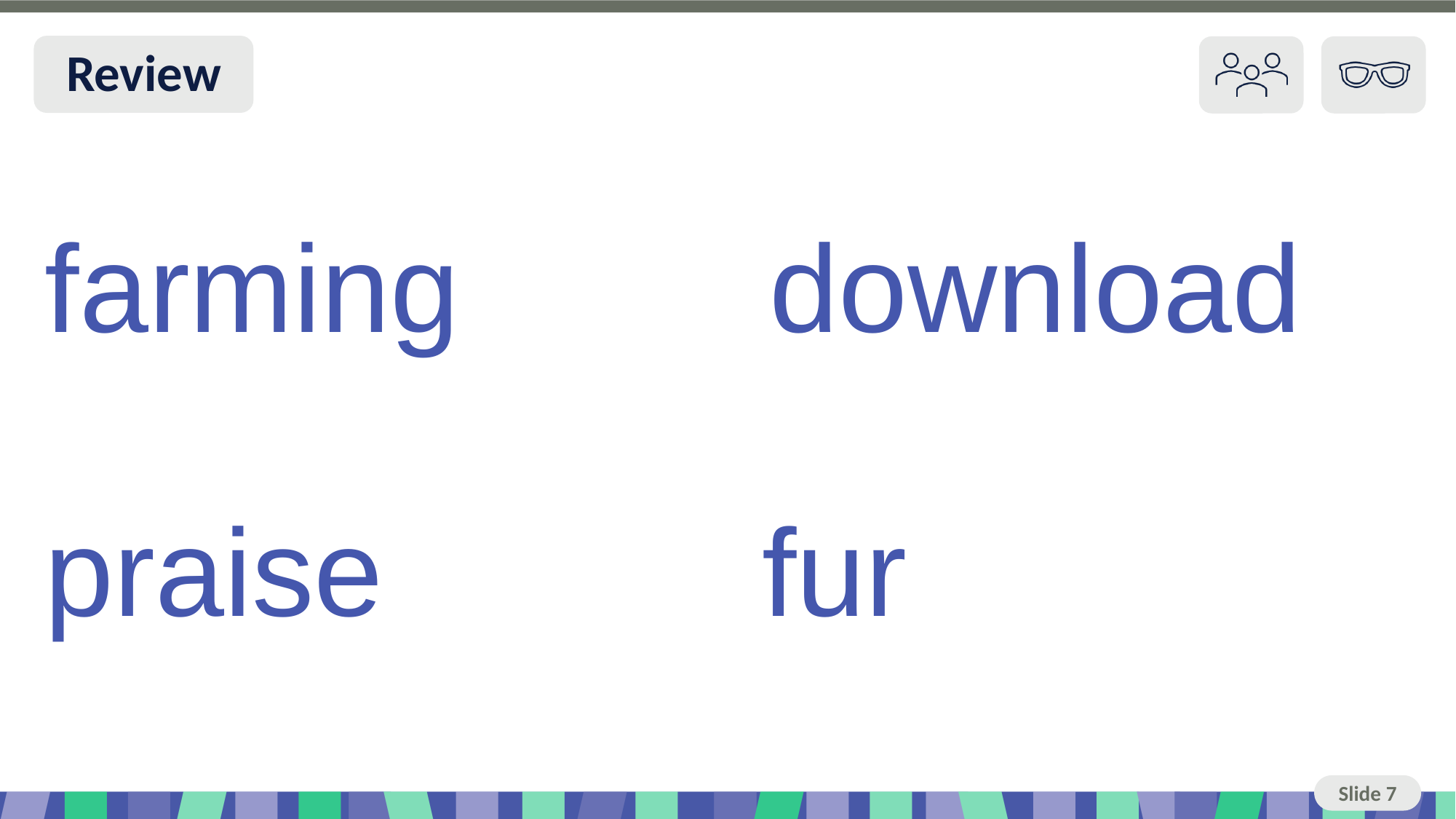

Slide 7 Review You do
farming         download
praise           fur